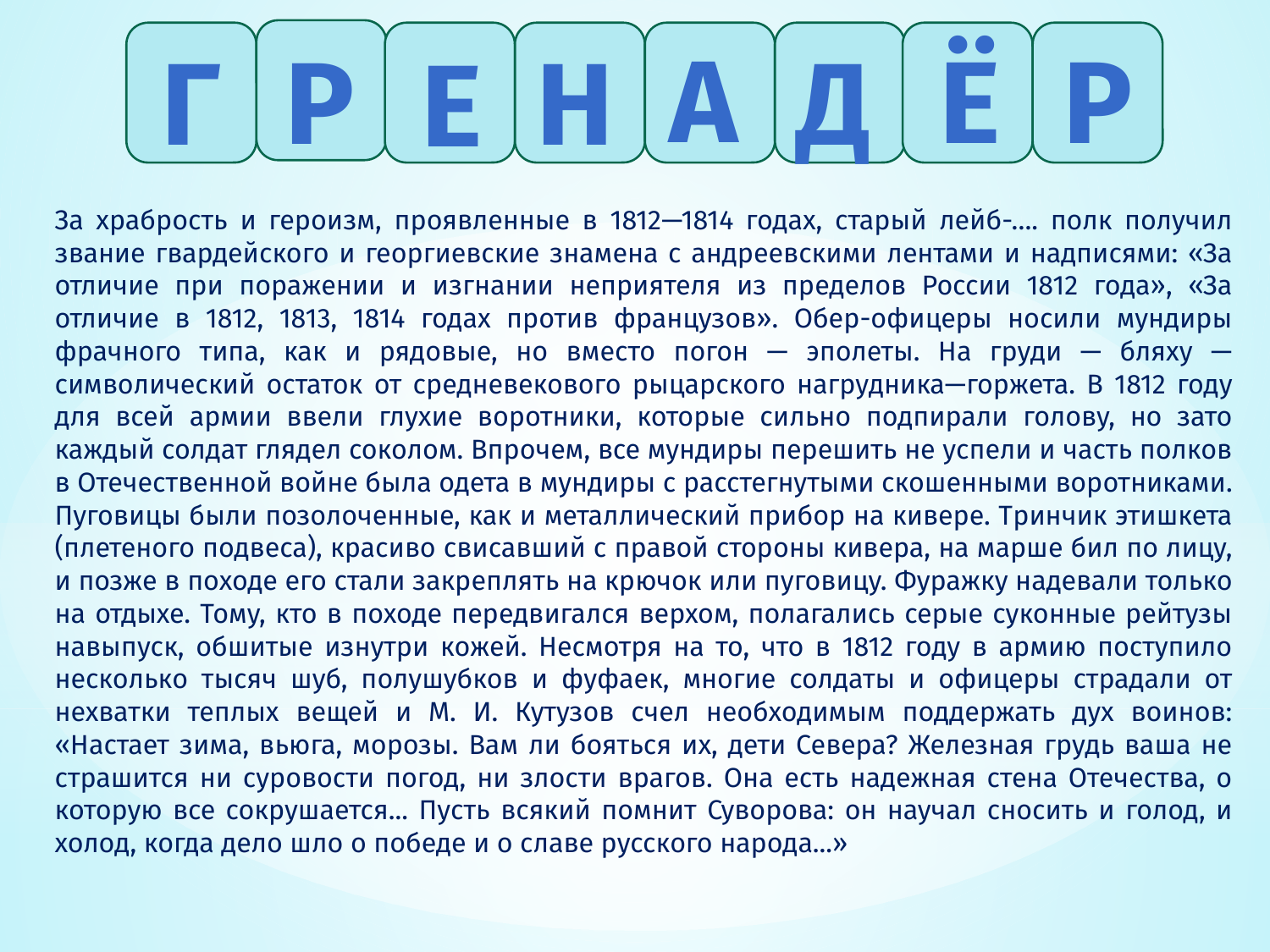

А

Ё
Р
Р

Г

Н

Д

Е
За храбрость и героизм, проявленные в 1812—1814 годах, старый лейб-…. полк получил звание гвардейского и георгиевские знамена с андреевскими лентами и надписями: «За отличие при поражении и изгнании неприятеля из пределов России 1812 года», «За отличие в 1812, 1813, 1814 годах против французов». Обер-офицеры носили мундиры фрачного типа, как и рядовые, но вместо погон — эполеты. На груди — бляху — символический остаток от средневекового рыцарского нагрудника—горжета. В 1812 году для всей армии ввели глухие воротники, которые сильно подпирали голову, но зато каждый солдат глядел соколом. Впрочем, все мундиры перешить не успели и часть полков в Отечественной войне была одета в мундиры с расстегнутыми скошенными воротниками. Пуговицы были позолоченные, как и металлический прибор на кивере. Тринчик этишкета (плетеного подвеса), красиво свисавший с правой стороны кивера, на марше бил по лицу, и позже в походе его стали закреплять на крючок или пуговицу. Фуражку надевали только на отдыхе. Тому, кто в походе передвигался верхом, полагались серые суконные рейтузы навыпуск, обшитые изнутри кожей. Несмотря на то, что в 1812 году в армию поступило несколько тысяч шуб, полушубков и фуфаек, многие солдаты и офицеры страдали от нехватки теплых вещей и М. И. Кутузов счел необходимым поддержать дух воинов: «Настает зима, вьюга, морозы. Вам ли бояться их, дети Севера? Железная грудь ваша не страшится ни суровости погод, ни злости врагов. Она есть надежная стена Отечества, о которую все сокрушается... Пусть всякий помнит Суворова: он научал сносить и голод, и холод, когда дело шло о победе и о славе русского народа...»